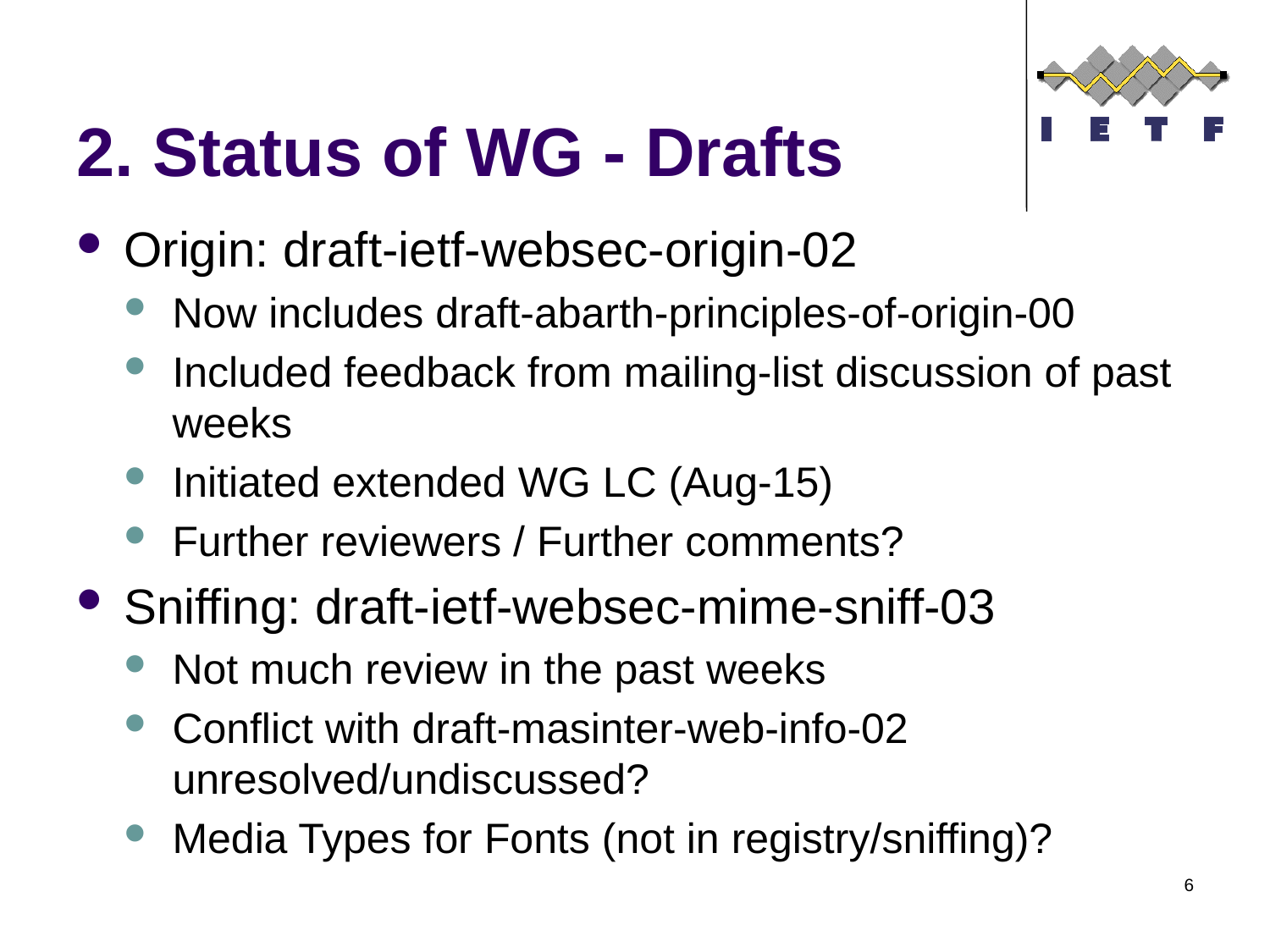

# 2. Status of WG - Drafts
Origin: draft-ietf-websec-origin-02
Now includes draft-abarth-principles-of-origin-00
Included feedback from mailing-list discussion of past weeks
Initiated extended WG LC (Aug-15)
Further reviewers / Further comments?
Sniffing: draft-ietf-websec-mime-sniff-03
Not much review in the past weeks
Conflict with draft-masinter-web-info-02 unresolved/undiscussed?
Media Types for Fonts (not in registry/sniffing)?

6